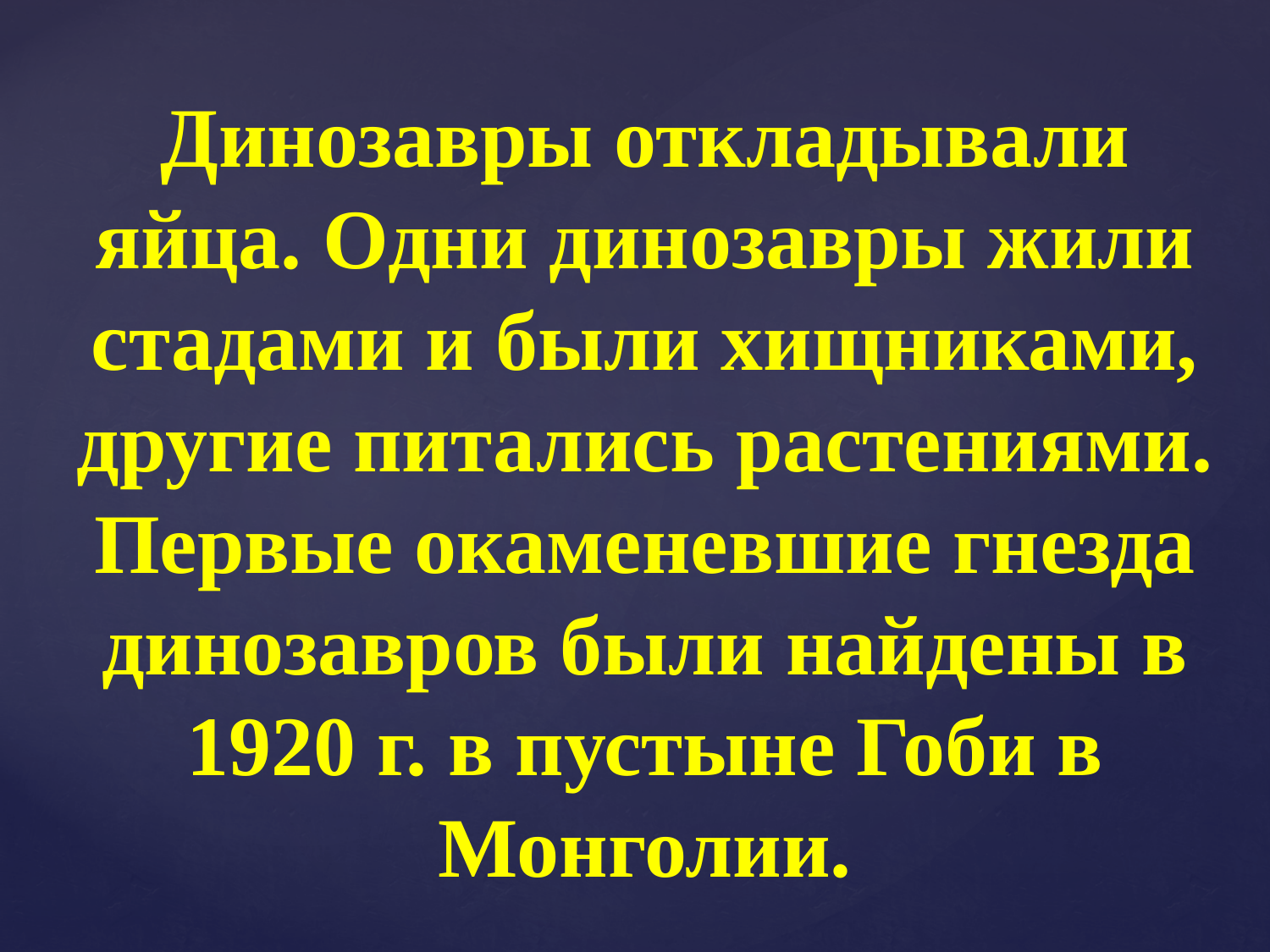

Динозавры откладывали яйца. Одни динозавры жили стадами и были хищниками, другие питались растениями.
Первые окаменевшие гнезда динозавров были найдены в 1920 г. в пустыне Гоби в Монголии.